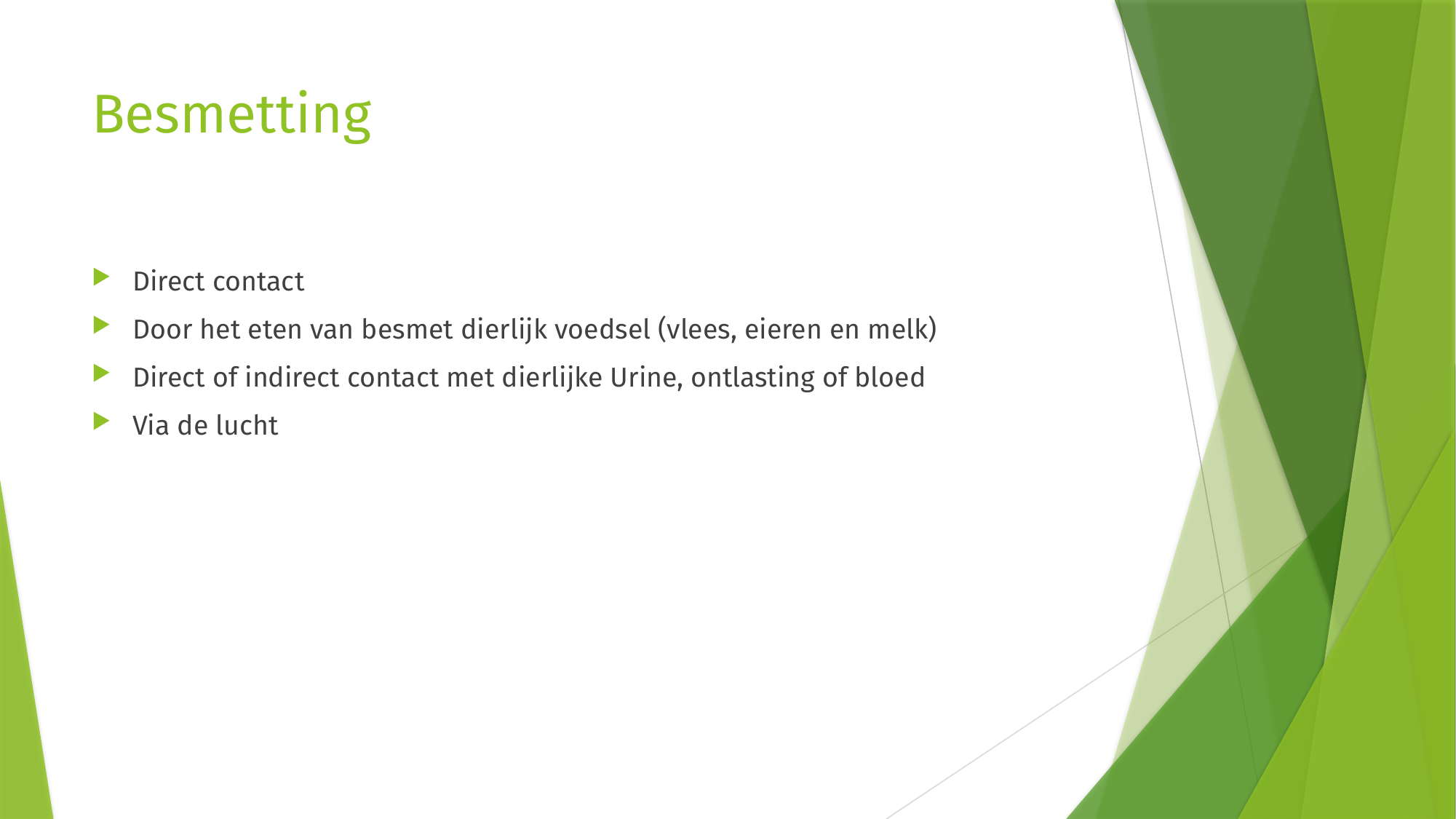

# Besmetting
Direct contact
Door het eten van besmet dierlijk voedsel (vlees, eieren en melk)
Direct of indirect contact met dierlijke Urine, ontlasting of bloed
Via de lucht